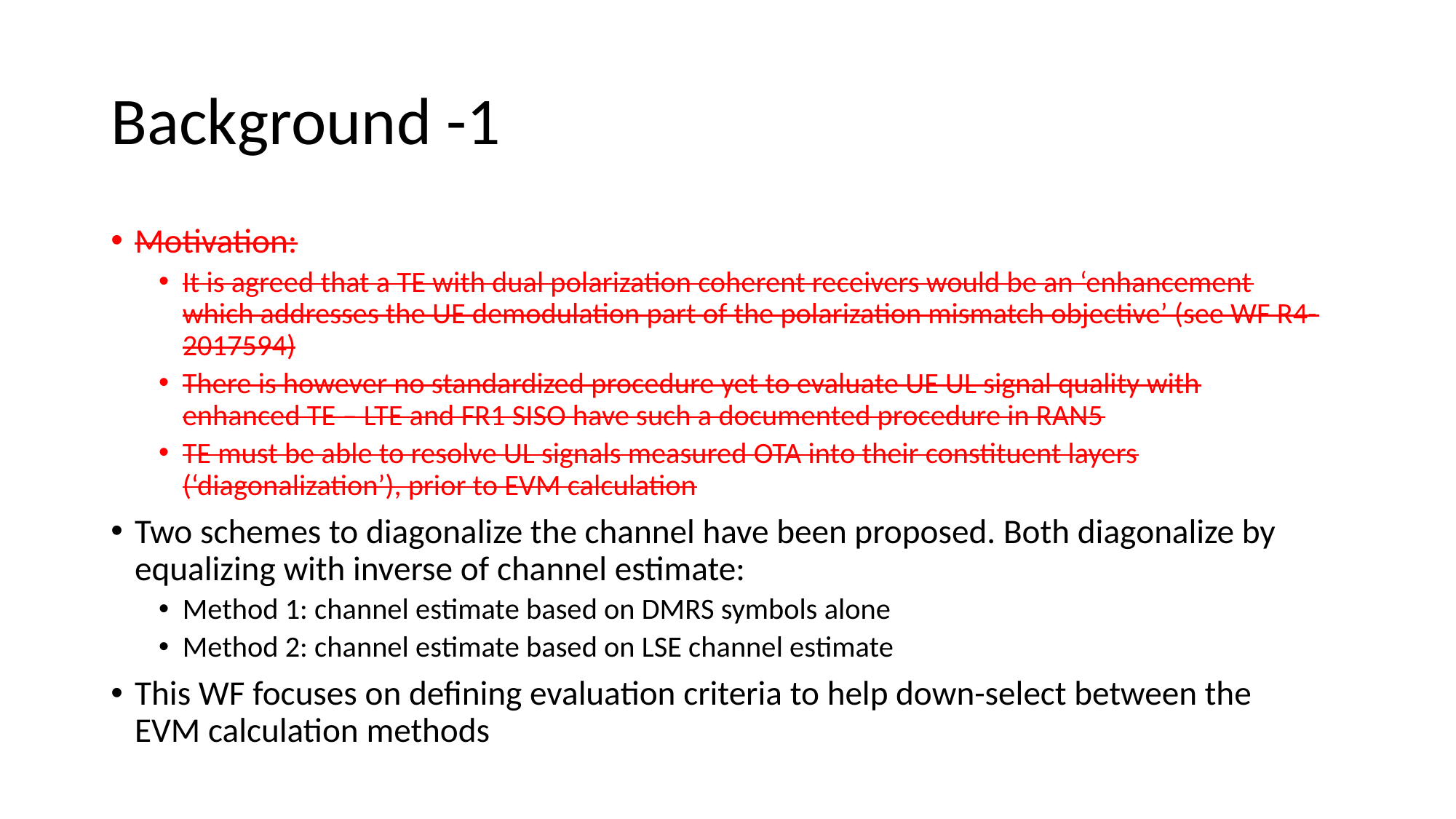

# Background -1
Motivation:
It is agreed that a TE with dual polarization coherent receivers would be an ‘enhancement which addresses the UE demodulation part of the polarization mismatch objective’ (see WF R4-2017594)
There is however no standardized procedure yet to evaluate UE UL signal quality with enhanced TE – LTE and FR1 SISO have such a documented procedure in RAN5
TE must be able to resolve UL signals measured OTA into their constituent layers (‘diagonalization’), prior to EVM calculation
Two schemes to diagonalize the channel have been proposed. Both diagonalize by equalizing with inverse of channel estimate:
Method 1: channel estimate based on DMRS symbols alone
Method 2: channel estimate based on LSE channel estimate
This WF focuses on defining evaluation criteria to help down-select between the EVM calculation methods